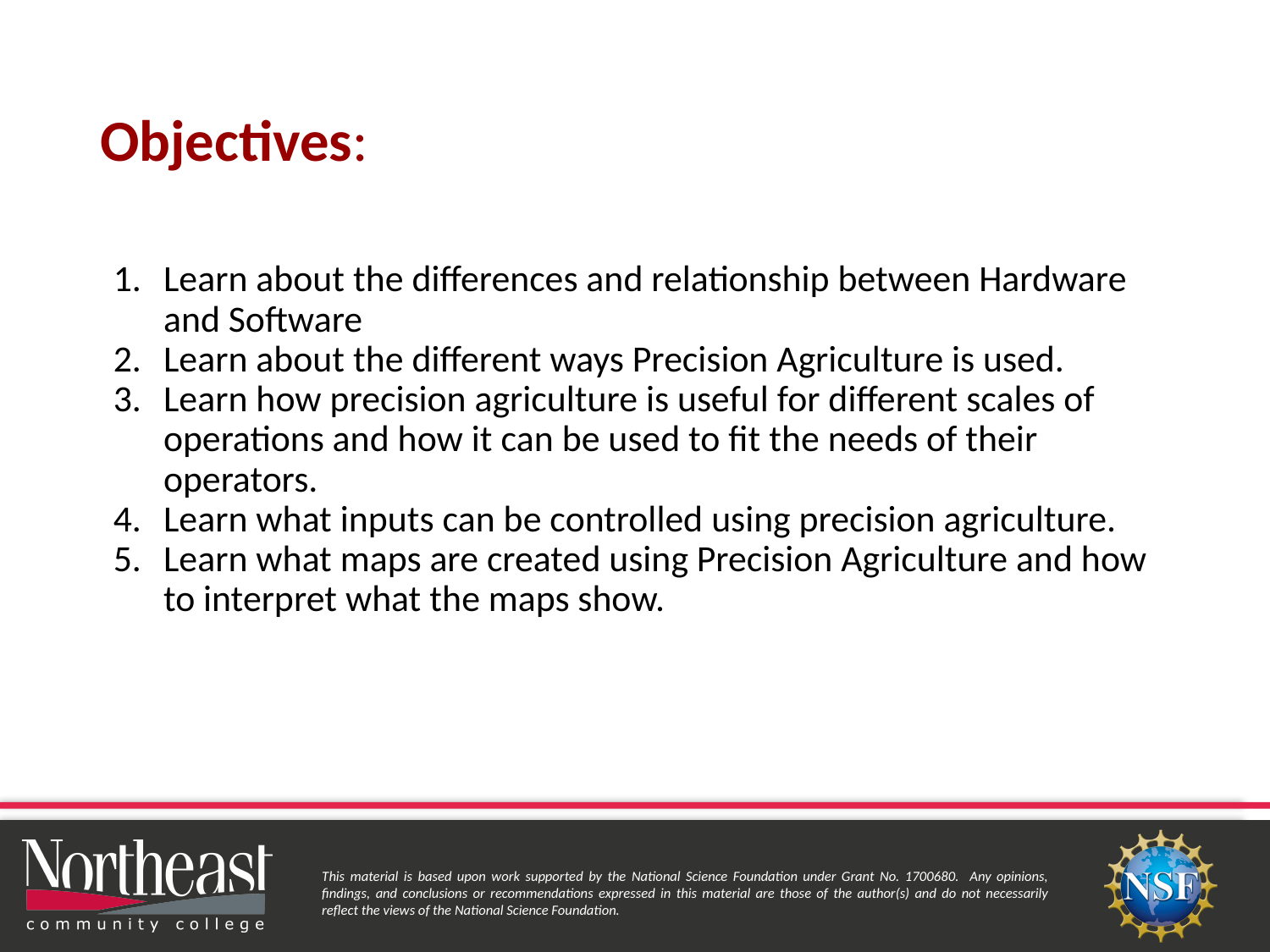

# Objectives:
Learn about the differences and relationship between Hardware and Software
Learn about the different ways Precision Agriculture is used.
Learn how precision agriculture is useful for different scales of operations and how it can be used to fit the needs of their operators.
Learn what inputs can be controlled using precision agriculture.
Learn what maps are created using Precision Agriculture and how to interpret what the maps show.